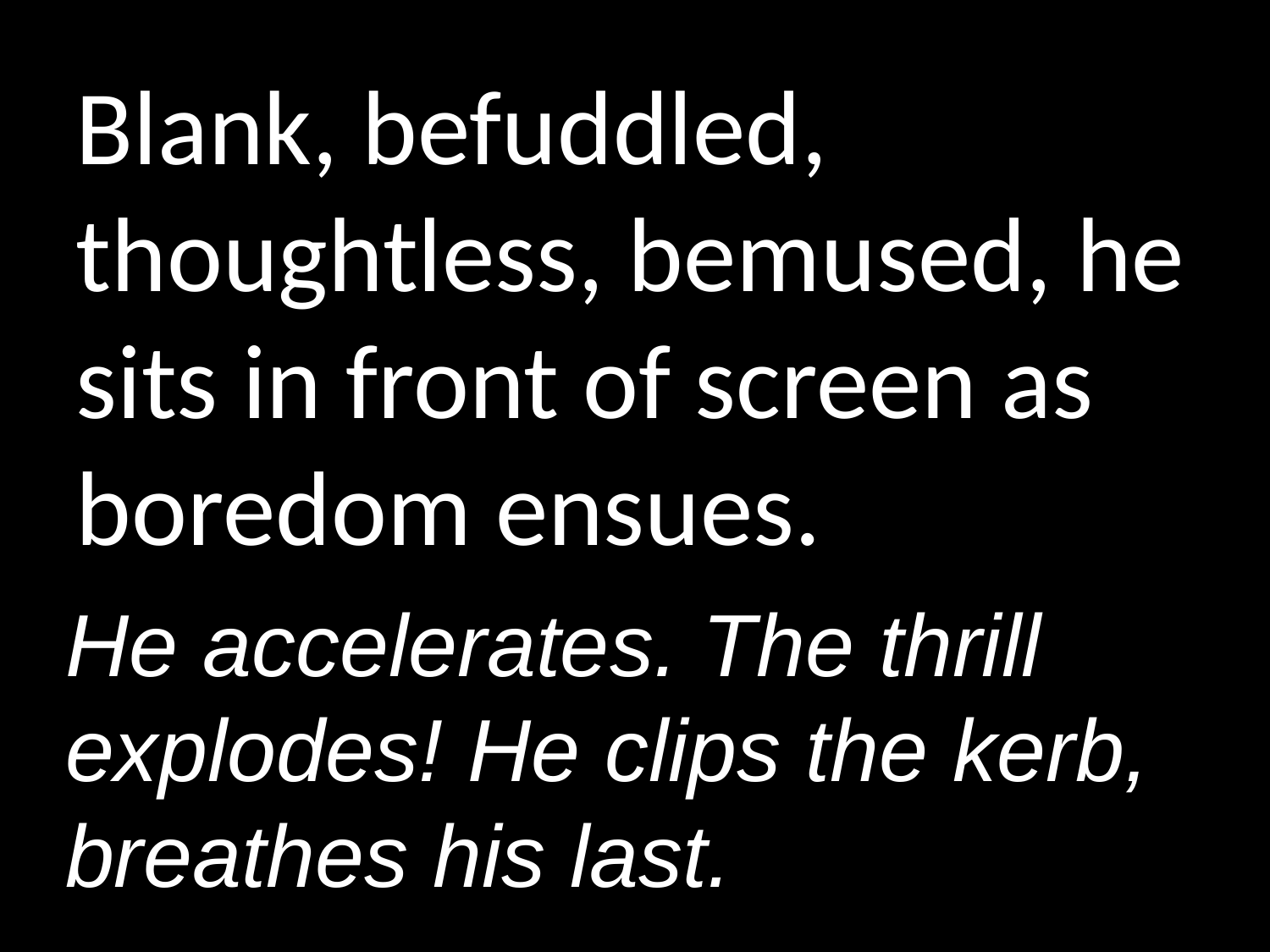

Blank, befuddled, thoughtless, bemused, he sits in front of screen as boredom ensues.
He accelerates. The thrill explodes! He clips the kerb, breathes his last.